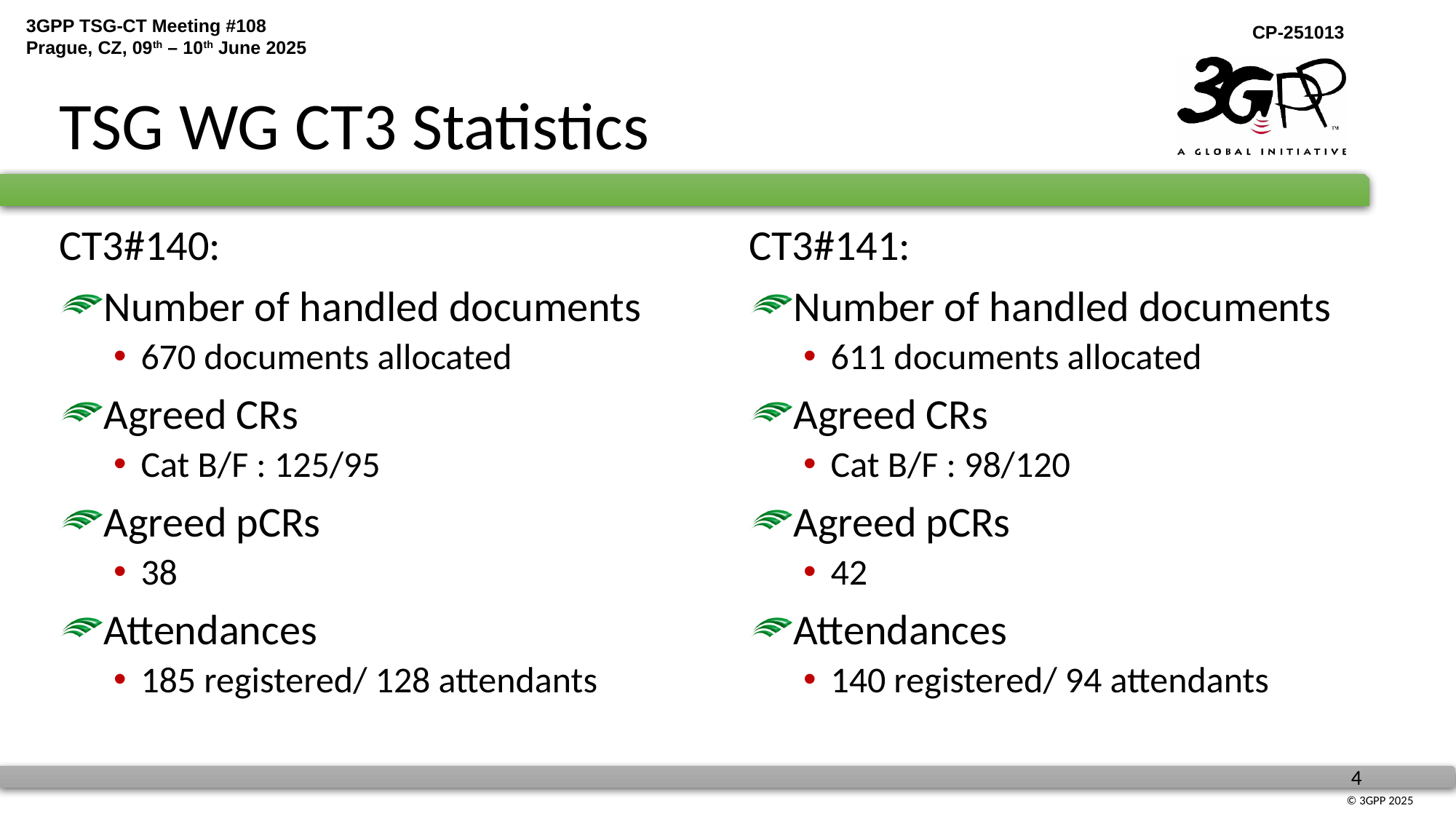

# TSG WG CT3 Statistics
CT3#140:
Number of handled documents
670 documents allocated
Agreed CRs
Cat B/F : 125/95
Agreed pCRs
38
Attendances
185 registered/ 128 attendants

CT3#141:
Number of handled documents
611 documents allocated
Agreed CRs
Cat B/F : 98/120
Agreed pCRs
42
Attendances
140 registered/ 94 attendants